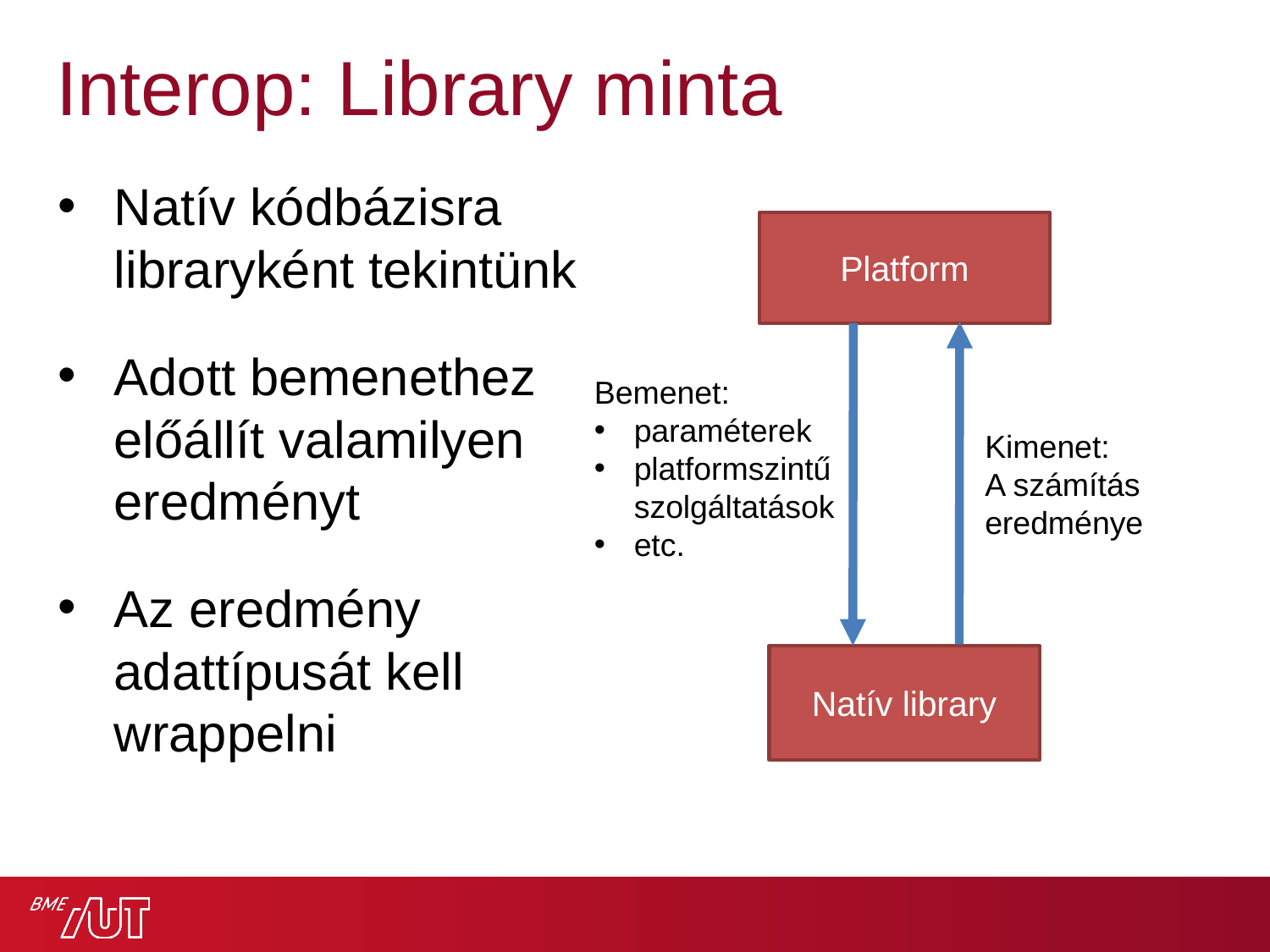

# Interop: Library minta
Natív kódbázisra libraryként tekintünk
Adott bemenethez előállít valamilyen eredményt
Az eredmény adattípusát kell wrappelni
Platform
Bemenet:
paraméterek
platformszintű szolgáltatások
etc.
Kimenet:
A számítás eredménye
Natív library